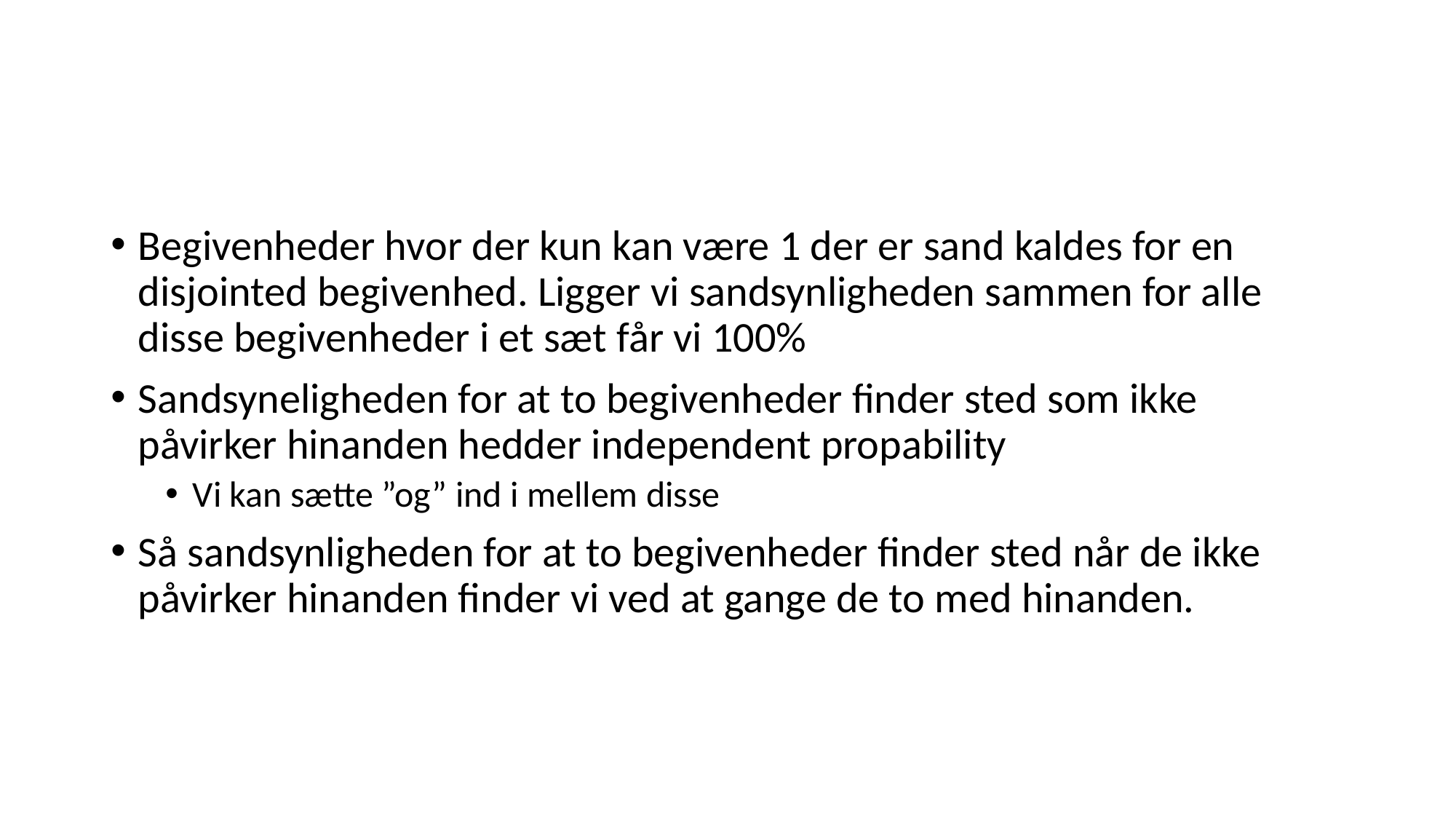

#
Begivenheder hvor der kun kan være 1 der er sand kaldes for en disjointed begivenhed. Ligger vi sandsynligheden sammen for alle disse begivenheder i et sæt får vi 100%
Sandsyneligheden for at to begivenheder finder sted som ikke påvirker hinanden hedder independent propability
Vi kan sætte ”og” ind i mellem disse
Så sandsynligheden for at to begivenheder finder sted når de ikke påvirker hinanden finder vi ved at gange de to med hinanden.